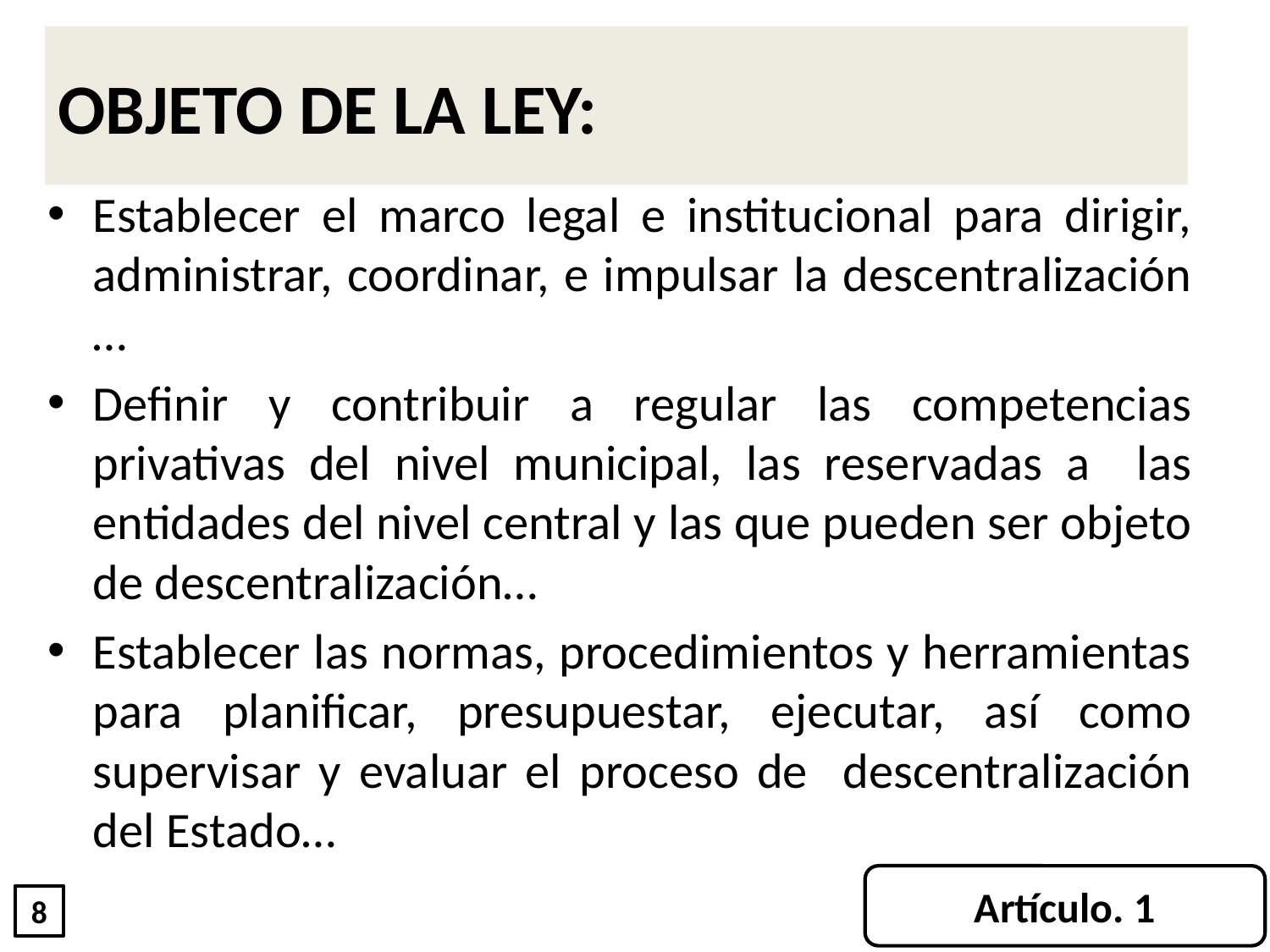

OBJETO DE LA LEY:
Establecer el marco legal e institucional para dirigir, administrar, coordinar, e impulsar la descentralización …
Definir y contribuir a regular las competencias privativas del nivel municipal, las reservadas a  las entidades del nivel central y las que pueden ser objeto de descentralización…
Establecer las normas, procedimientos y herramientas para planificar, presupuestar, ejecutar, así como supervisar y evaluar el proceso de  descentralización del Estado…
Artículo. 1
8